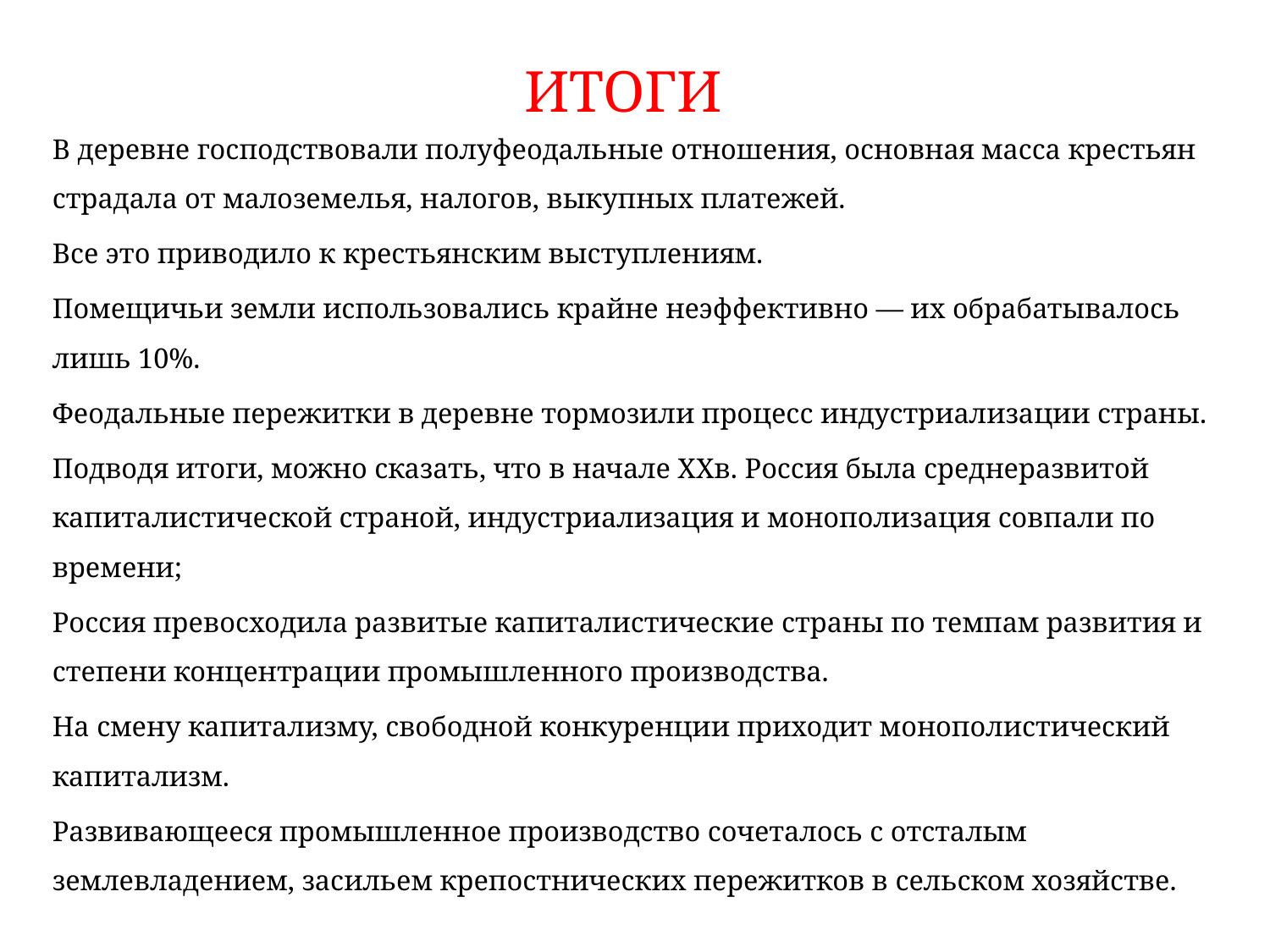

ИТОГИ
В деревне господствовали полуфеодальные отношения, основная масса крестьян страдала от малоземелья, налогов, выкупных платежей.
Все это приводило к крестьянским выступлениям.
Помещичьи земли использовались крайне неэффективно — их обрабатывалось лишь 10%.
Феодальные пережитки в деревне тормозили процесс индустриализации страны.
Подводя итоги, можно сказать, что в начале ХХв. Россия была среднеразвитой капиталистической страной, индустриализация и монополизация совпали по времени;
Россия превосходила развитые капиталистические страны по темпам развития и степени концентрации промышленного производства.
На смену капитализму, свободной конкуренции приходит монополистический капитализм.
Развивающееся промышленное производство сочеталось с отсталым землевладением, засильем крепостнических пережитков в сельском хозяйстве.